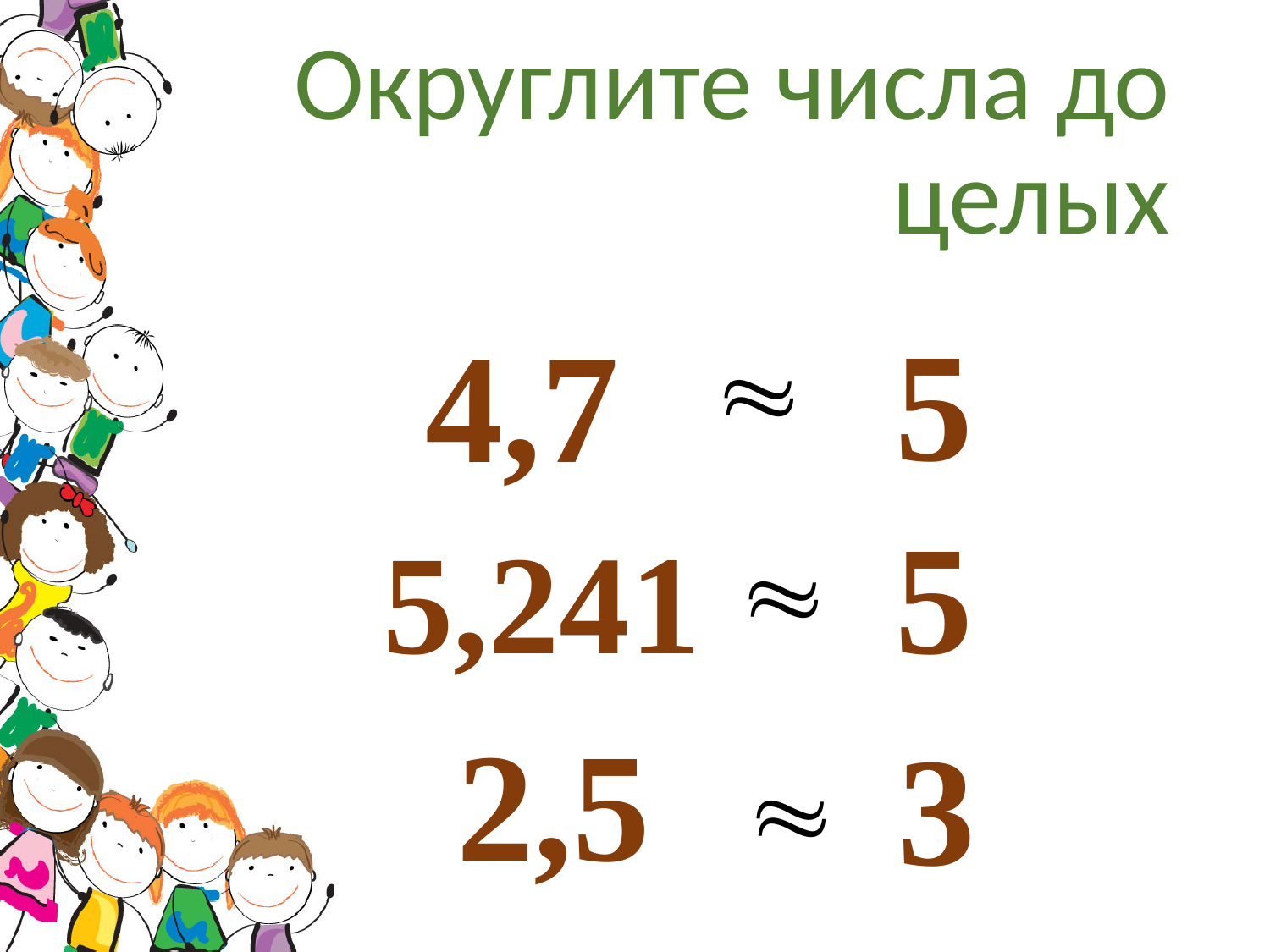

# Округлите числа до целых
5
4,7
≈

5
5,241
≈
2,5
3
≈